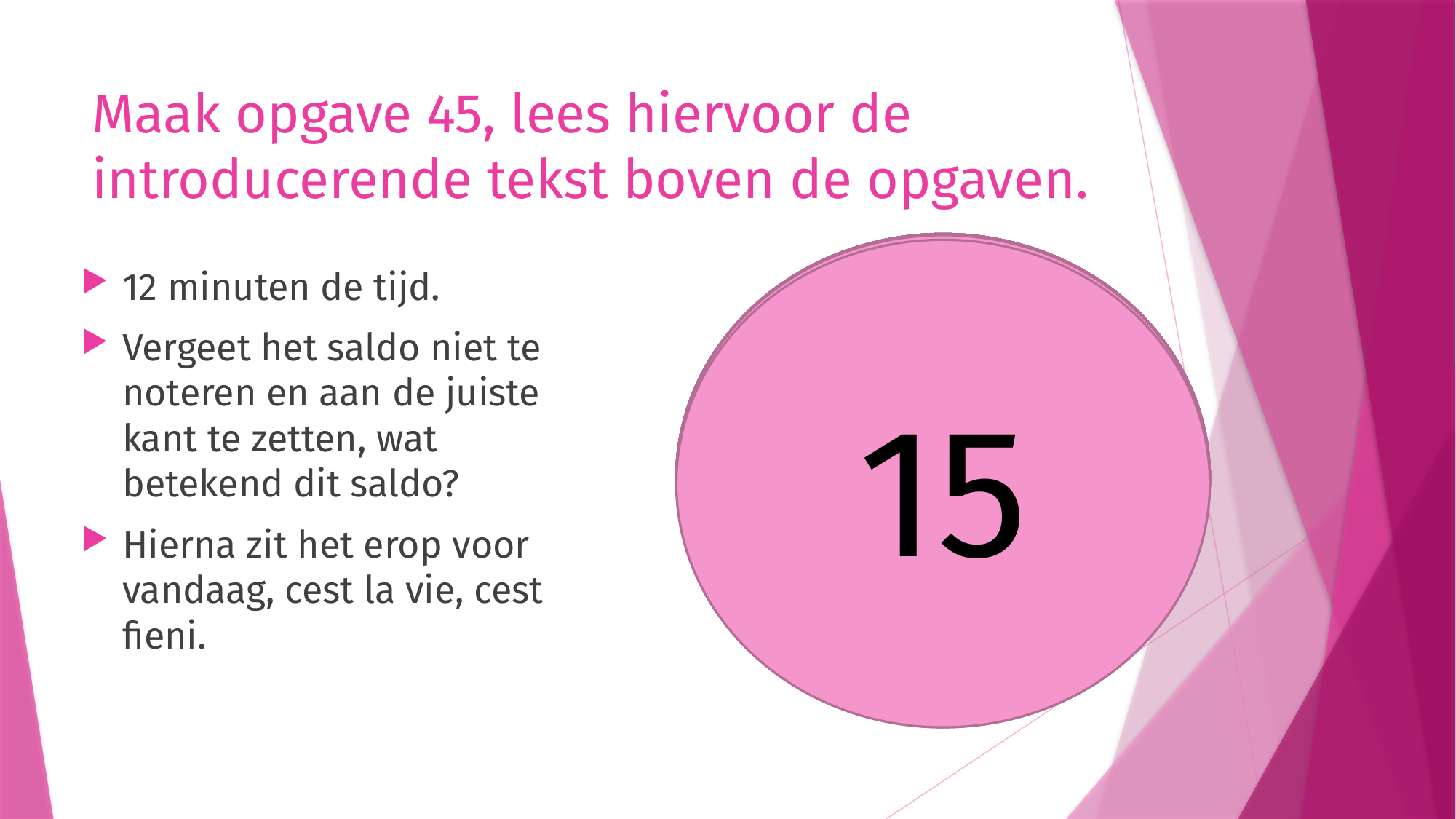

# Maak opgave 45, lees hiervoor de introducerende tekst boven de opgaven.
10
9
8
5
6
7
4
3
1
2
14
13
11
15
12
12 minuten de tijd.
Vergeet het saldo niet te noteren en aan de juiste kant te zetten, wat betekend dit saldo?
Hierna zit het erop voor vandaag, cest la vie, cest fieni.